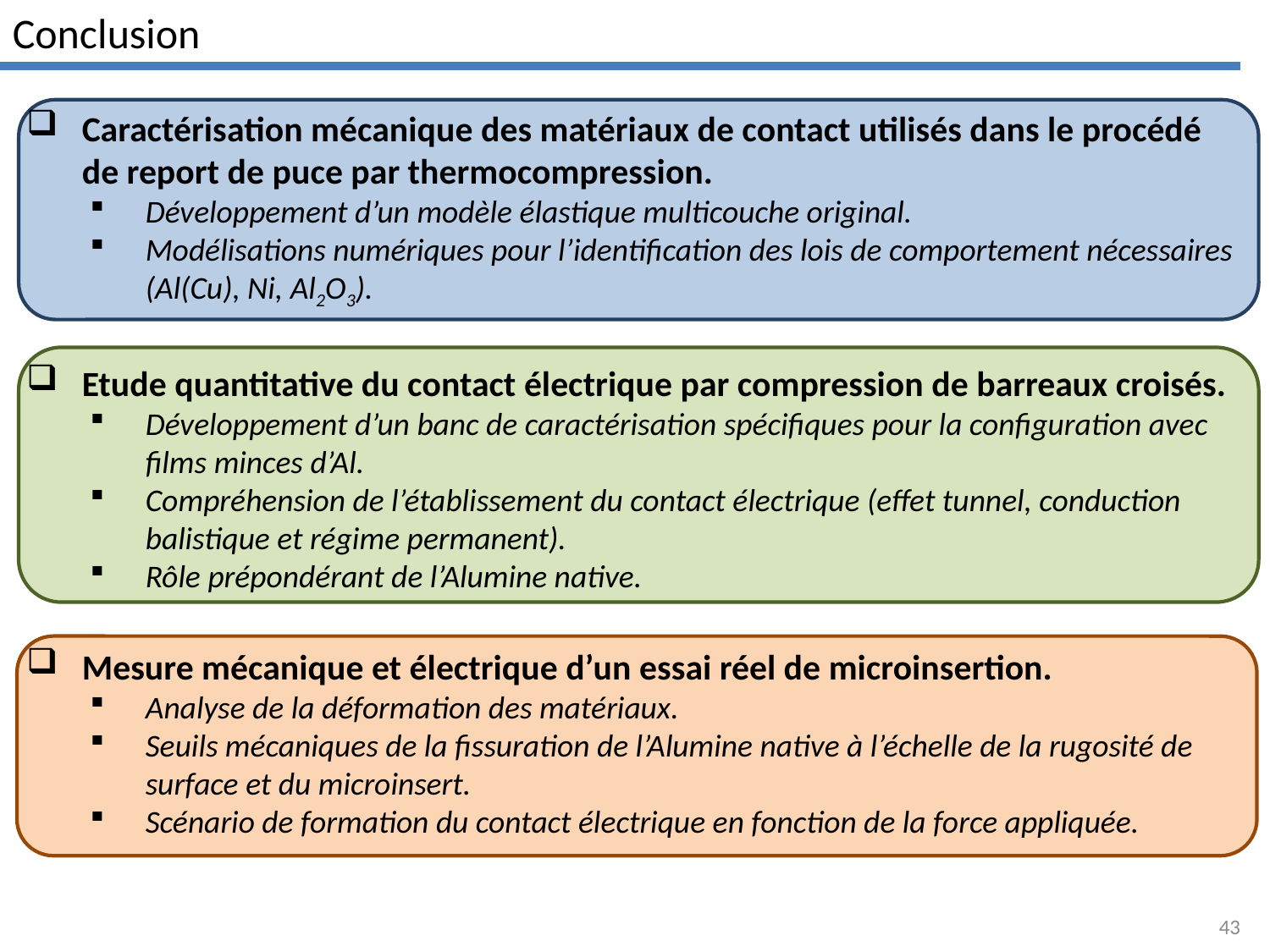

Conclusion

Caractérisation mécanique des matériaux de contact utilisés dans le procédé de report de puce par thermocompression.
Développement d’un modèle élastique multicouche original.
Modélisations numériques pour l’identification des lois de comportement nécessaires (Al(Cu), Ni, Al2O3).

Etude quantitative du contact électrique par compression de barreaux croisés.
Développement d’un banc de caractérisation spécifiques pour la configuration avec films minces d’Al.
Compréhension de l’établissement du contact électrique (effet tunnel, conduction balistique et régime permanent).
Rôle prépondérant de l’Alumine native.

Mesure mécanique et électrique d’un essai réel de microinsertion.
Analyse de la déformation des matériaux.
Seuils mécaniques de la fissuration de l’Alumine native à l’échelle de la rugosité de surface et du microinsert.
Scénario de formation du contact électrique en fonction de la force appliquée.

43